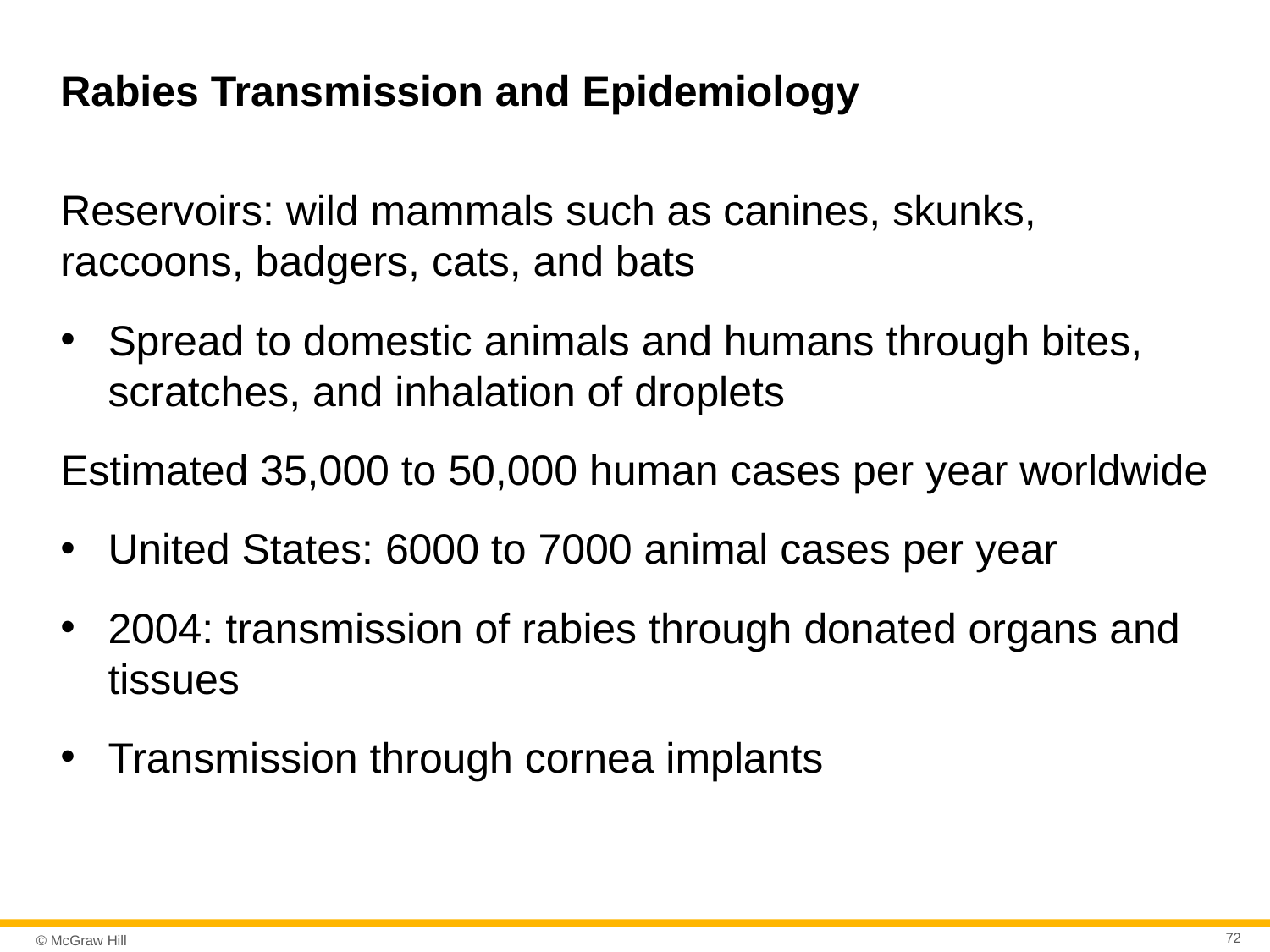

# Rabies Transmission and Epidemiology
Reservoirs: wild mammals such as canines, skunks, raccoons, badgers, cats, and bats
Spread to domestic animals and humans through bites, scratches, and inhalation of droplets
Estimated 35,000 to 50,000 human cases per year worldwide
United States: 6000 to 7000 animal cases per year
2004: transmission of rabies through donated organs and tissues
Transmission through cornea implants